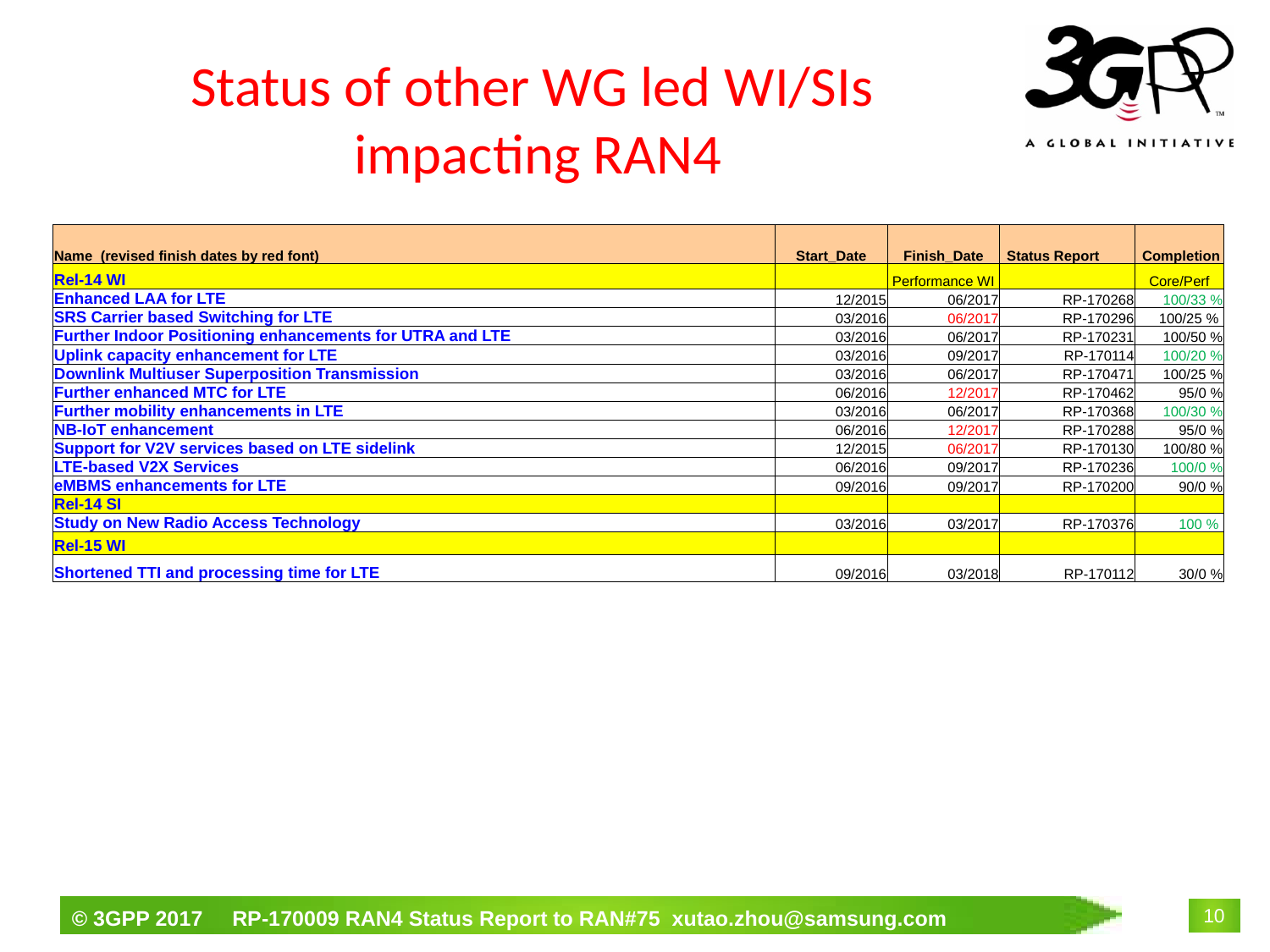

# Status of other WG led WI/SIs impacting RAN4
| Name (revised finish dates by red font) | Start\_Date | Finish\_Date | Status Report | Completion |
| --- | --- | --- | --- | --- |
| Rel-14 WI |  | Performance WI |  | Core/Perf |
| Enhanced LAA for LTE | 12/2015 | 06/2017 | RP-170268 | 100/33 % |
| SRS Carrier based Switching for LTE | 03/2016 | 06/2017 | RP-170296 | 100/25 % |
| Further Indoor Positioning enhancements for UTRA and LTE | 03/2016 | 06/2017 | RP-170231 | 100/50 % |
| Uplink capacity enhancement for LTE | 03/2016 | 09/2017 | RP-170114 | 100/20 % |
| Downlink Multiuser Superposition Transmission | 03/2016 | 06/2017 | RP-170471 | 100/25 % |
| Further enhanced MTC for LTE | 06/2016 | 12/2017 | RP-170462 | 95/0 % |
| Further mobility enhancements in LTE | 03/2016 | 06/2017 | RP-170368 | 100/30 % |
| NB-IoT enhancement | 06/2016 | 12/2017 | RP-170288 | 95/0 % |
| Support for V2V services based on LTE sidelink | 12/2015 | 06/2017 | RP-170130 | 100/80 % |
| LTE-based V2X Services | 06/2016 | 09/2017 | RP-170236 | 100/0 % |
| eMBMS enhancements for LTE | 09/2016 | 09/2017 | RP-170200 | 90/0 % |
| Rel-14 SI |  |  |  |  |
| Study on New Radio Access Technology | 03/2016 | 03/2017 | RP-170376 | 100 % |
| Rel-15 WI |  |  |  |  |
| Shortened TTI and processing time for LTE | 09/2016 | 03/2018 | RP-170112 | 30/0 % |